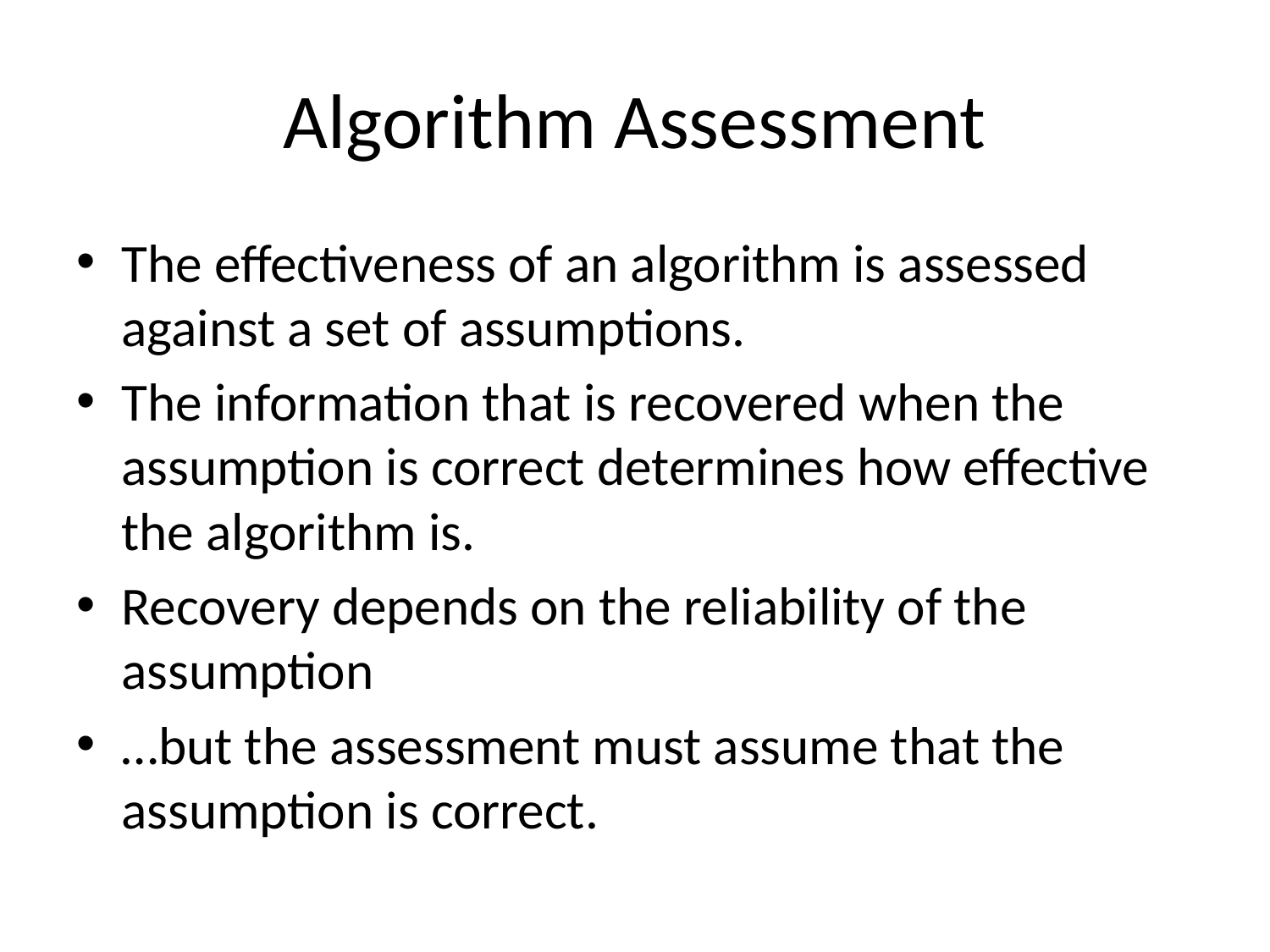

# Algorithm Assessment
The effectiveness of an algorithm is assessed against a set of assumptions.
The information that is recovered when the assumption is correct determines how effective the algorithm is.
Recovery depends on the reliability of the assumption
…but the assessment must assume that the assumption is correct.